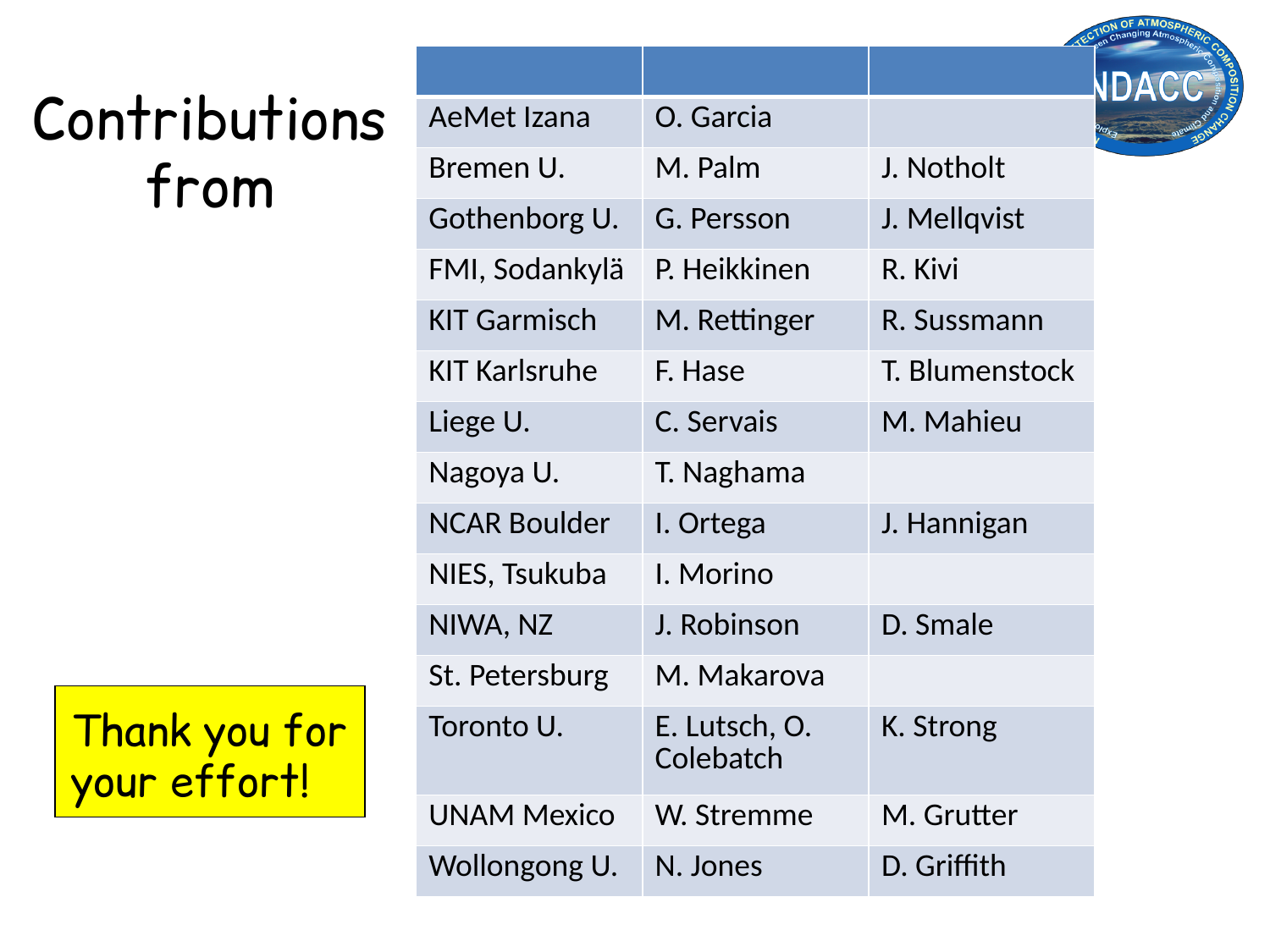

|  |  |  |
| --- | --- | --- |
| AeMet Izana | O. Garcia |  |
| Bremen U. | M. Palm | J. Notholt |
| Gothenborg U. | G. Persson | J. Mellqvist |
| FMI, Sodankylä | P. Heikkinen | R. Kivi |
| KIT Garmisch | M. Rettinger | R. Sussmann |
| KIT Karlsruhe | F. Hase | T. Blumenstock |
| Liege U. | C. Servais | M. Mahieu |
| Nagoya U. | T. Naghama |  |
| NCAR Boulder | I. Ortega | J. Hannigan |
| NIES, Tsukuba | I. Morino |  |
| NIWA, NZ | J. Robinson | D. Smale |
| St. Petersburg | M. Makarova |  |
| Toronto U. | E. Lutsch, O. Colebatch | K. Strong |
| UNAM Mexico | W. Stremme | M. Grutter |
| Wollongong U. | N. Jones | D. Griffith |
Contributions from
Thank you for
your effort!